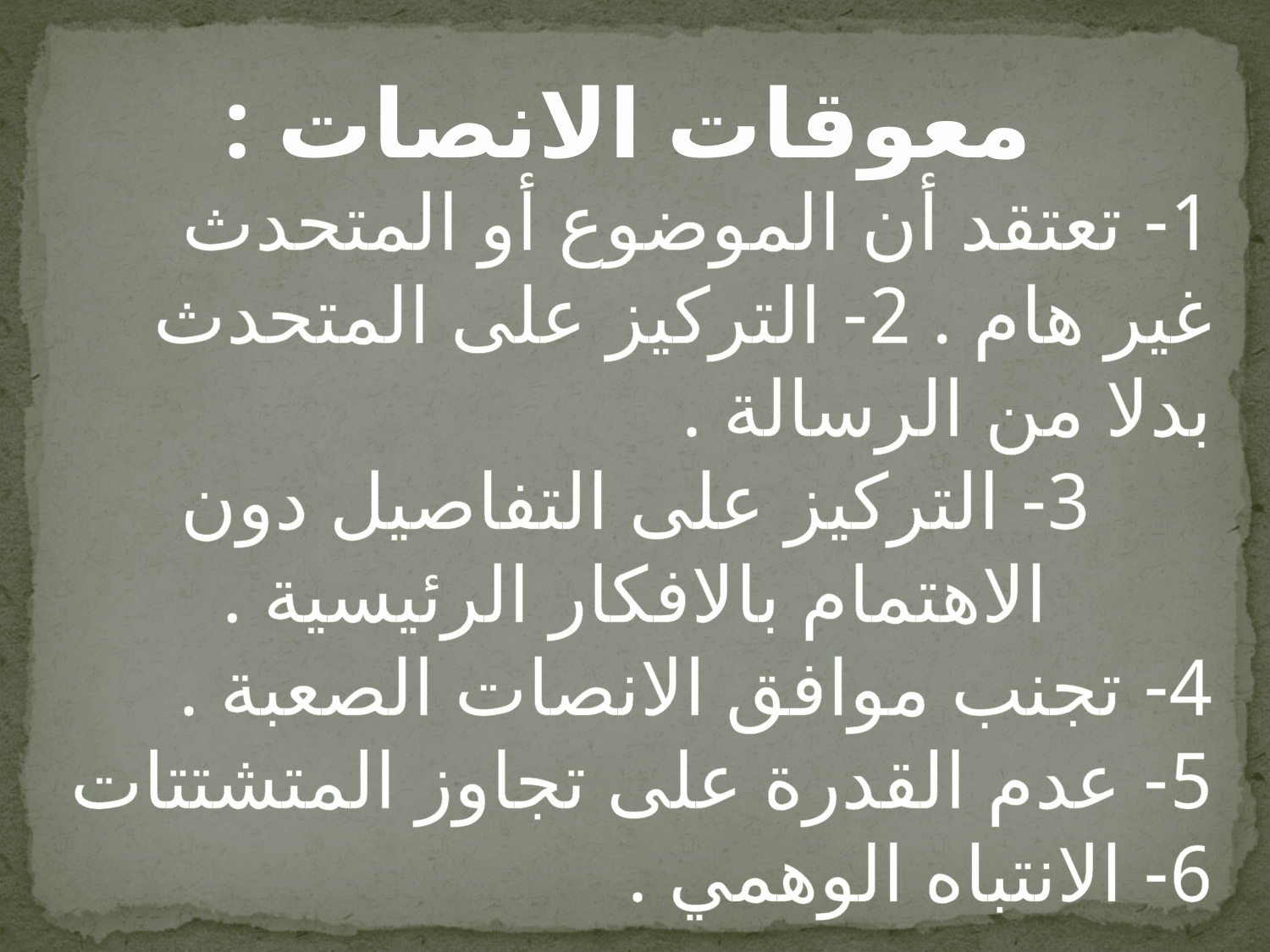

معوقات الانصات :
1- تعتقد أن الموضوع أو المتحدث غير هام . 2- التركيز على المتحدث بدلا من الرسالة .
3- التركيز على التفاصيل دون الاهتمام بالافكار الرئيسية .
4- تجنب موافق الانصات الصعبة .
5- عدم القدرة على تجاوز المتشتتات
6- الانتباه الوهمي .